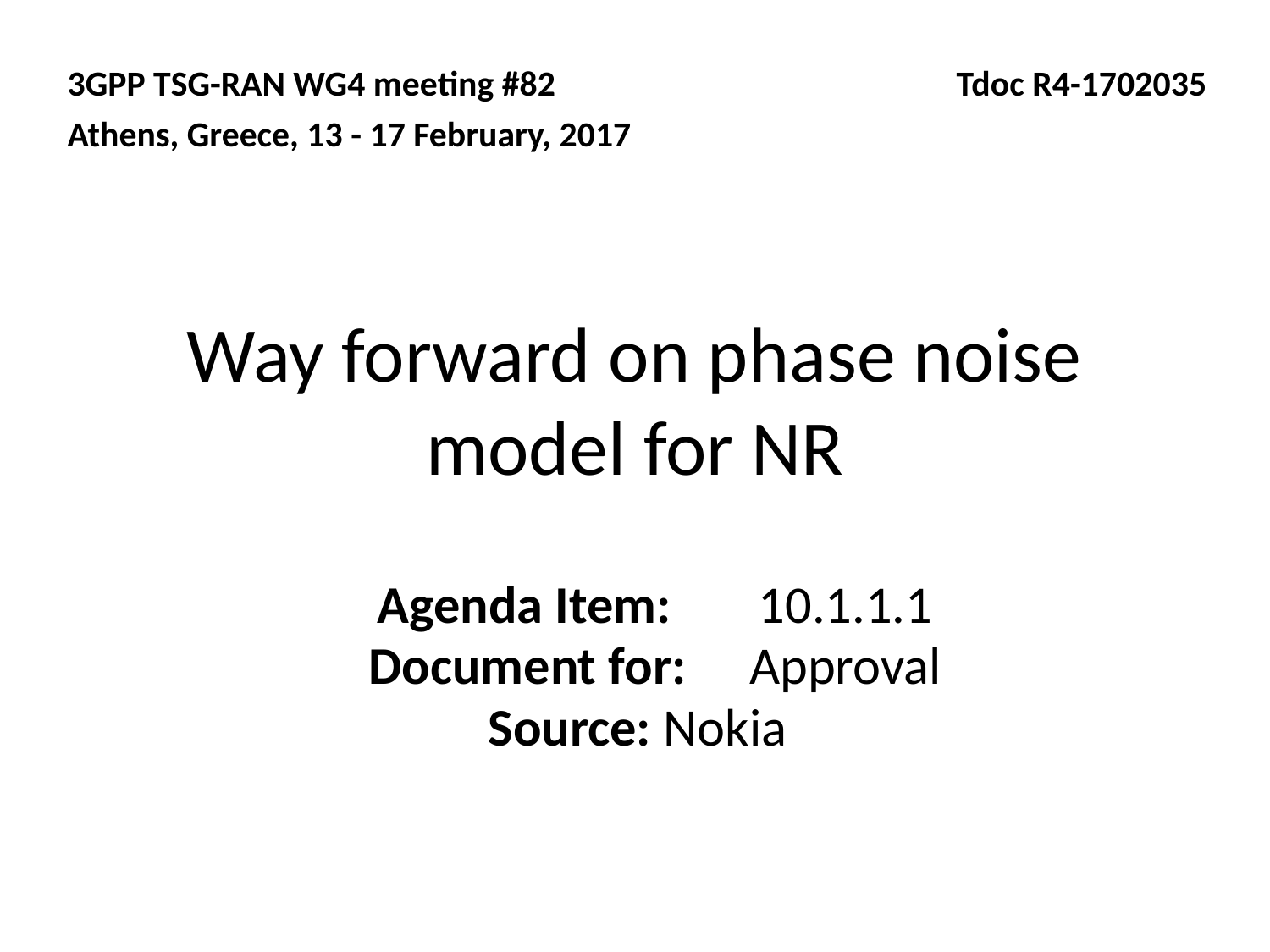

3GPP TSG-RAN WG4 meeting #82				Tdoc R4-1702035
Athens, Greece, 13 - 17 February, 2017
# Way forward on phase noise model for NR
Agenda Item:	10.1.1.1
Document for:	Approval
Source: Nokia